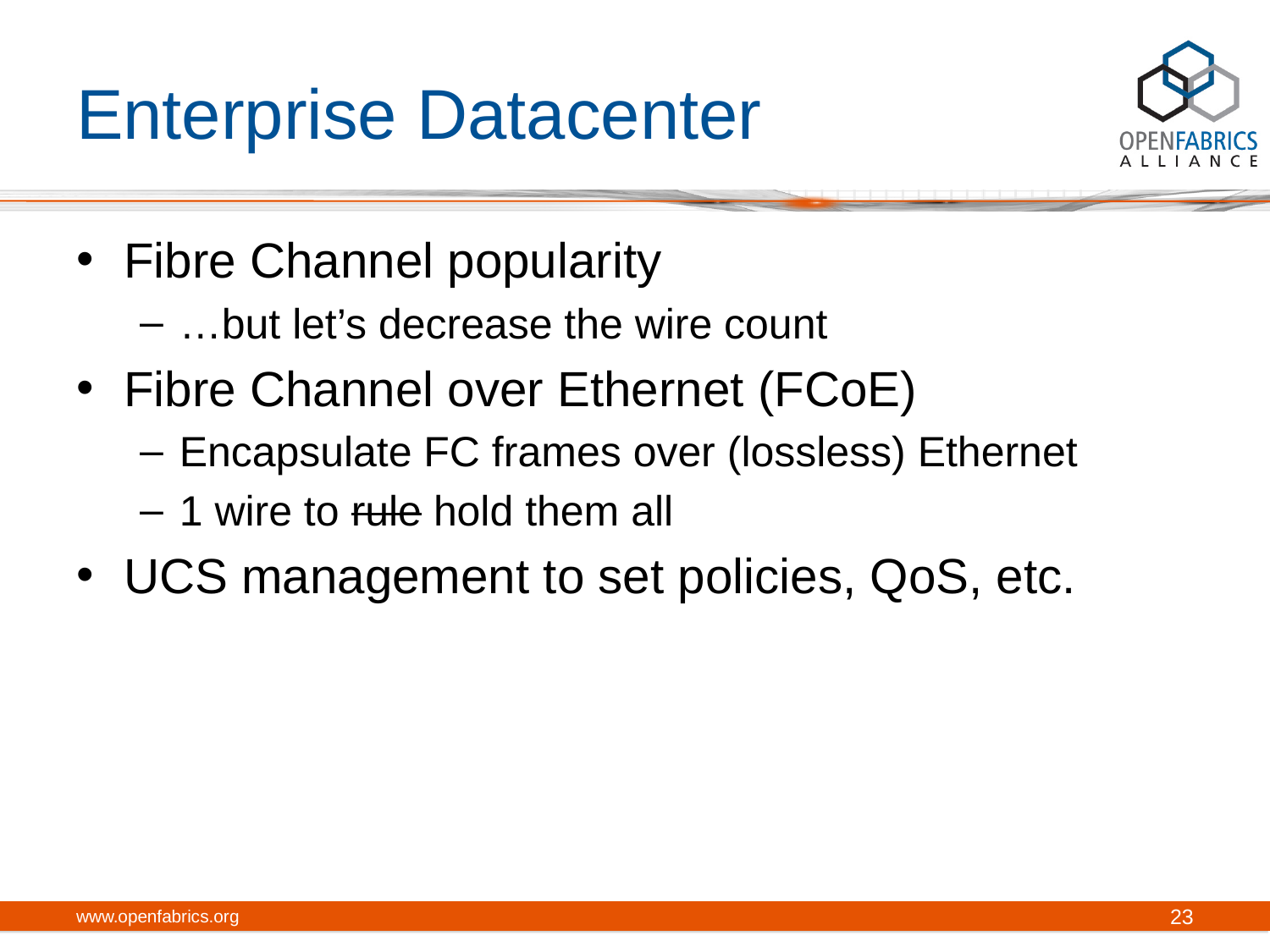

# Enterprise Datacenter
Fibre Channel popularity
…but let’s decrease the wire count
Fibre Channel over Ethernet (FCoE)
Encapsulate FC frames over (lossless) Ethernet
1 wire to rule hold them all
UCS management to set policies, QoS, etc.
www.openfabrics.org
23